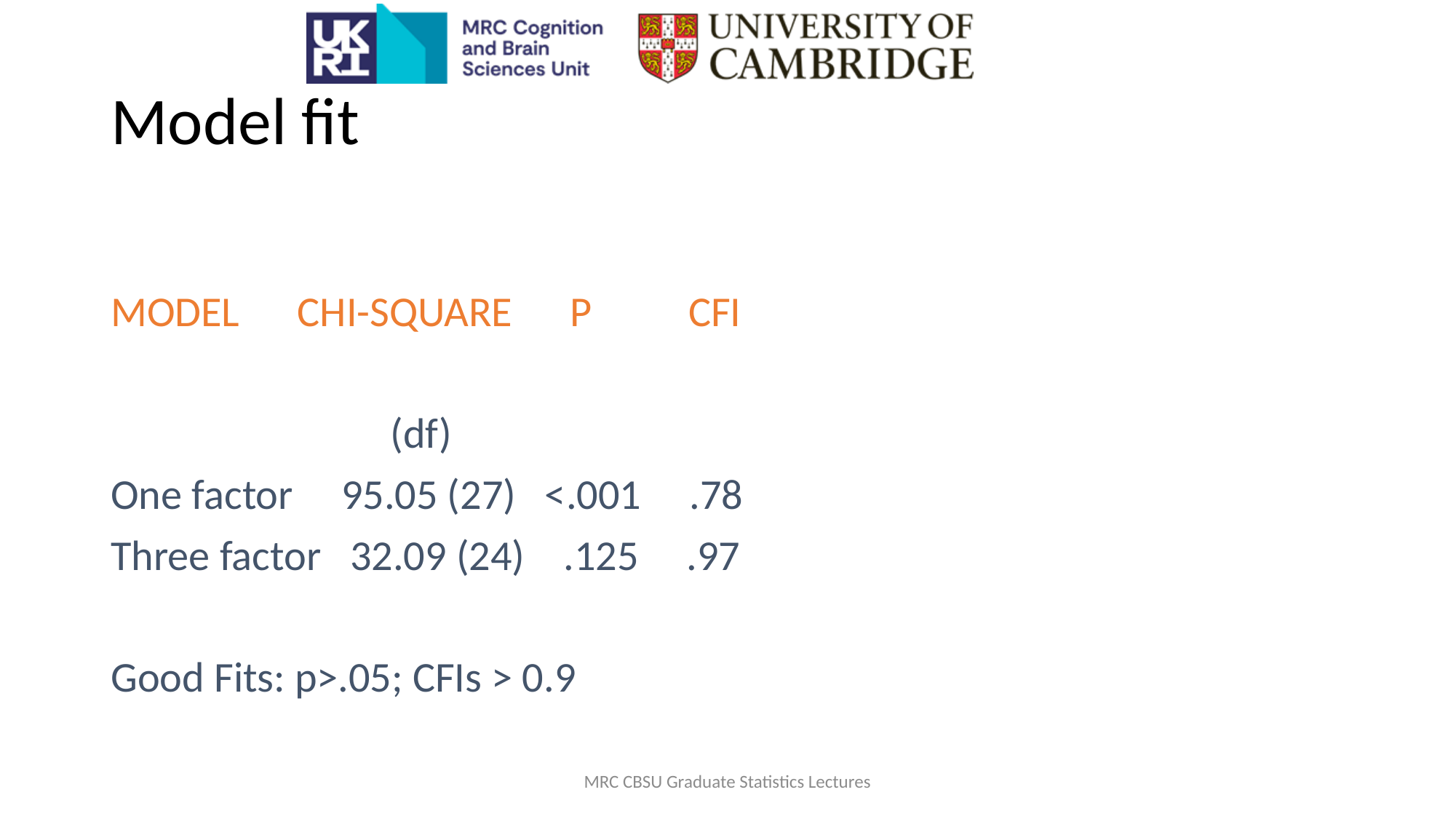

# Model fit

MODEL      CHI-SQUARE      P          CFI

                             (df)
One factor     95.05 (27)   <.001     .78
Three factor   32.09 (24)    .125     .97

Good Fits: p>.05; CFIs > 0.9

MRC CBSU Graduate Statistics Lectures